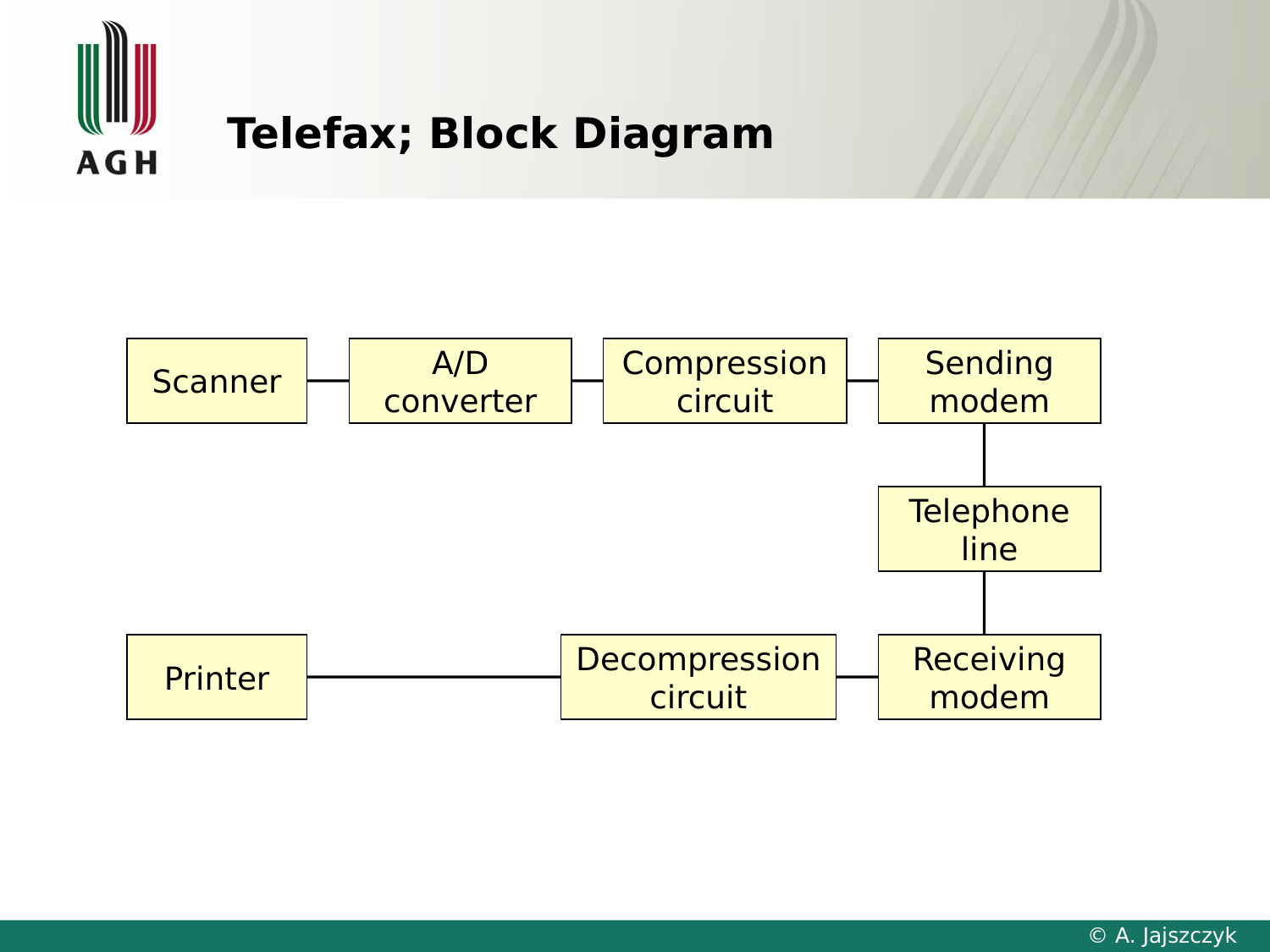

# Telefax; Block Diagram
Scanner
A/D
converter
Compression
circuit
Sending
modem

Telephone
line

Printer
Decompression
circuit
Receiving
modem